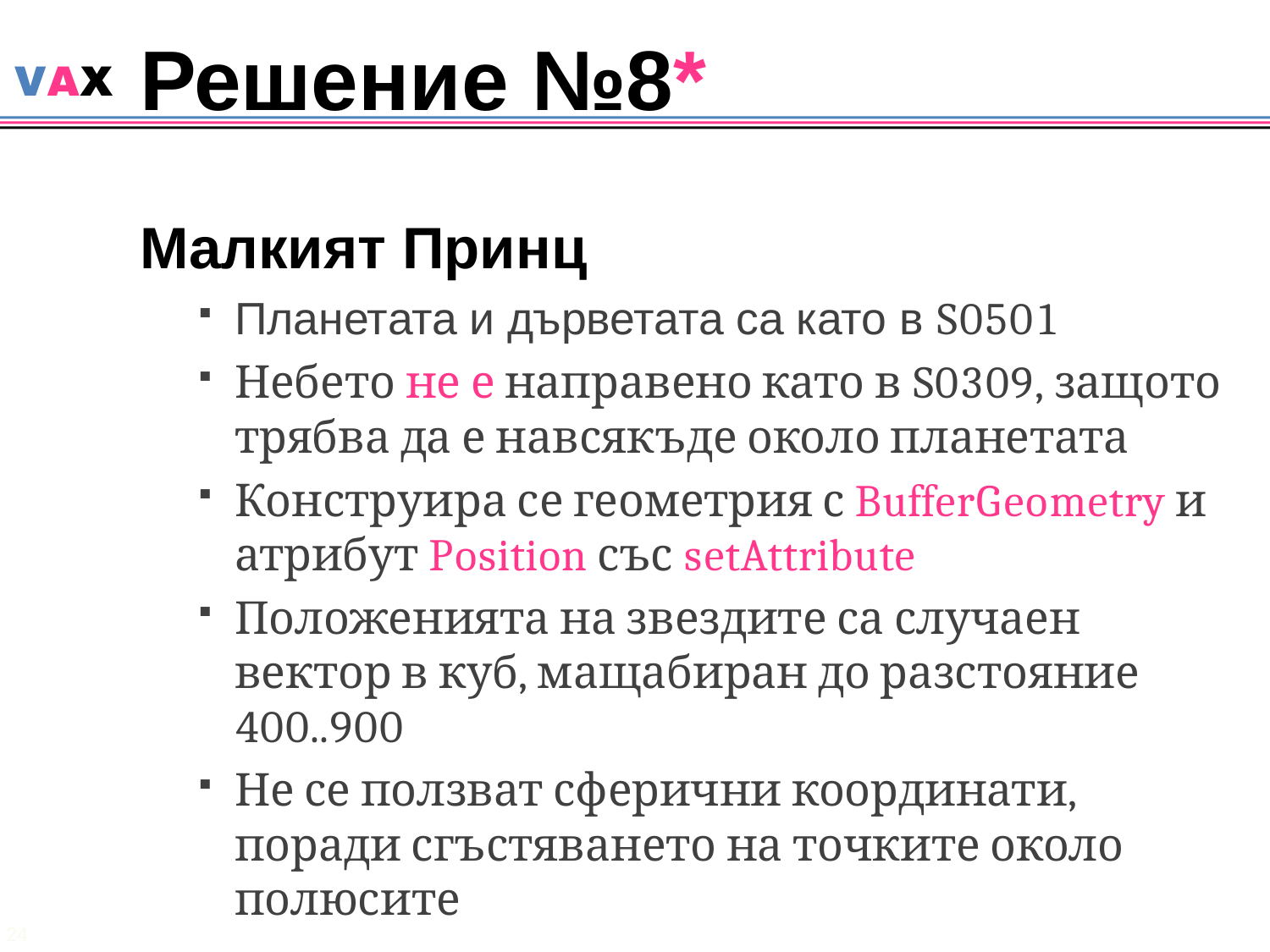

# Решение №8*
Малкият Принц
Планетата и дърветата са като в S0501
Небето не е направено като в S0309, защото трябва да е навсякъде около планетата
Конструира се геометрия с BufferGeometry и атрибут Position със setAttribute
Положенията на звездите са случаен вектор в куб, мащабиран до разстояние 400..900
Не се ползват сферични координати, поради сгъстяването на точките около полюсите